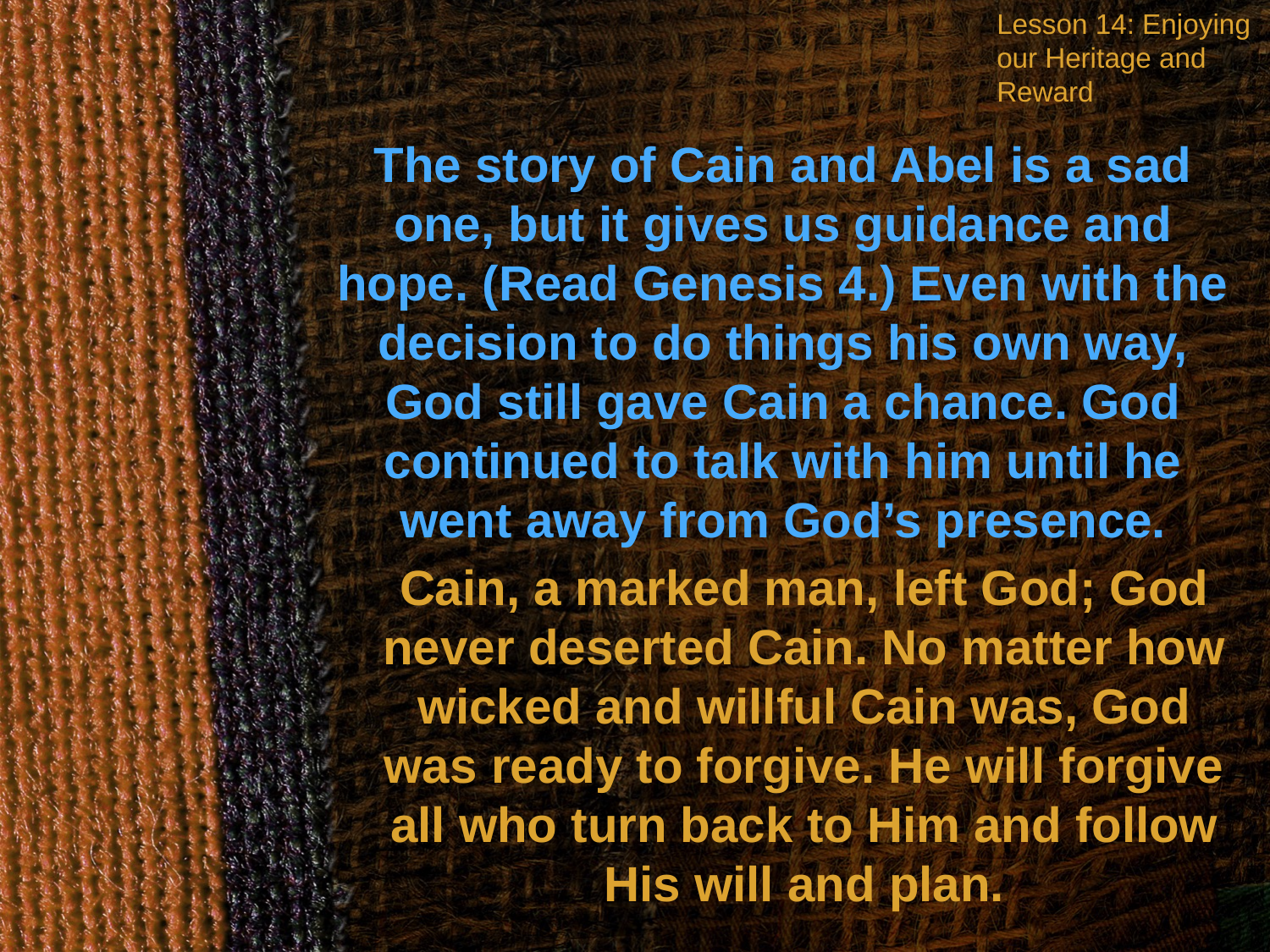

Lesson 14: Enjoying our Heritage and Reward
The story of Cain and Abel is a sad one, but it gives us guidance and hope. (Read Genesis 4.) Even with the decision to do things his own way, God still gave Cain a chance. God continued to talk with him until he went away from God’s presence.
Cain, a marked man, left God; God never deserted Cain. No matter how wicked and willful Cain was, God was ready to forgive. He will forgive all who turn back to Him and follow His will and plan.